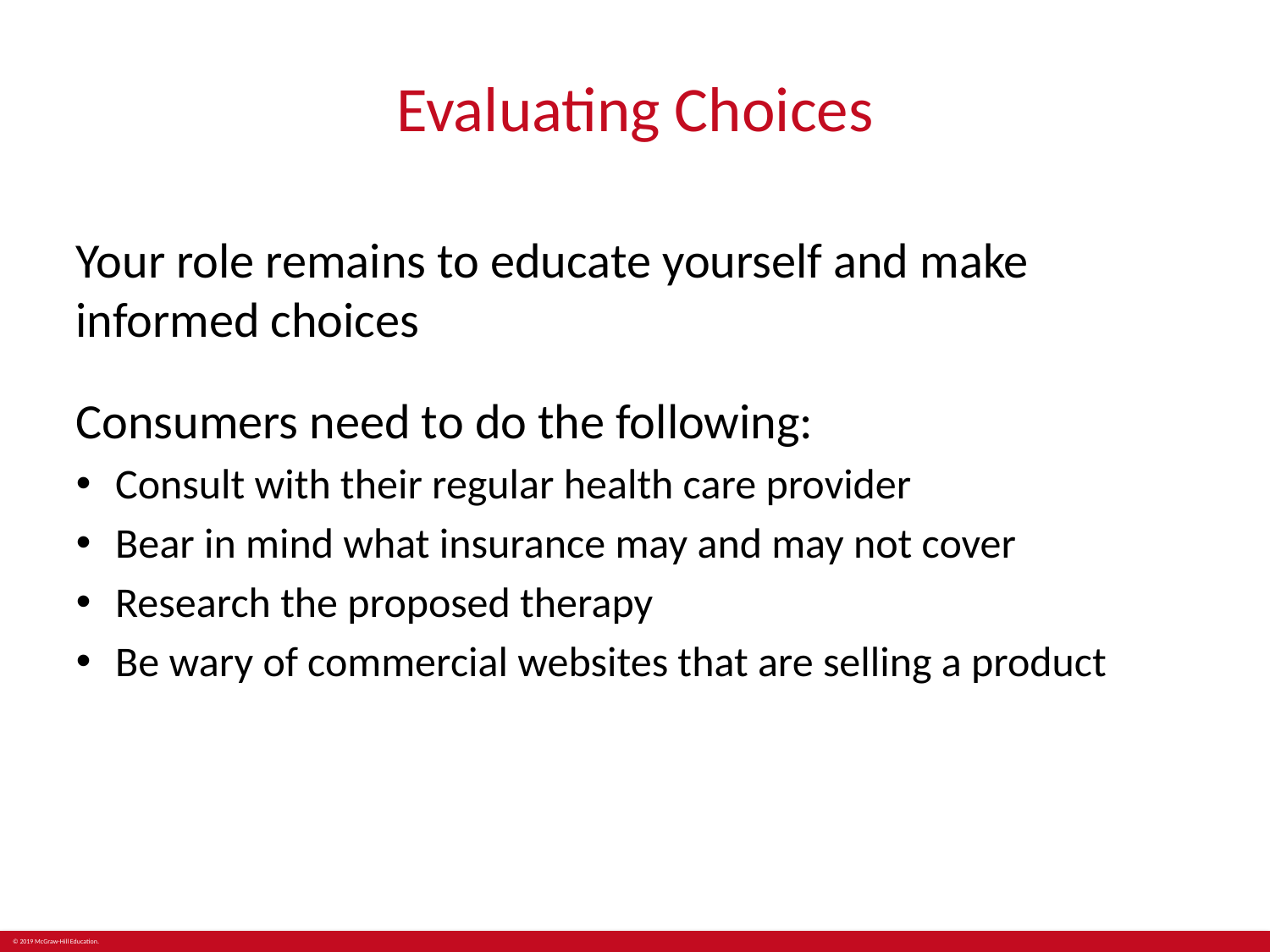

# Evaluating Choices
Your role remains to educate yourself and make informed choices
Consumers need to do the following:
Consult with their regular health care provider
Bear in mind what insurance may and may not cover
Research the proposed therapy
Be wary of commercial websites that are selling a product